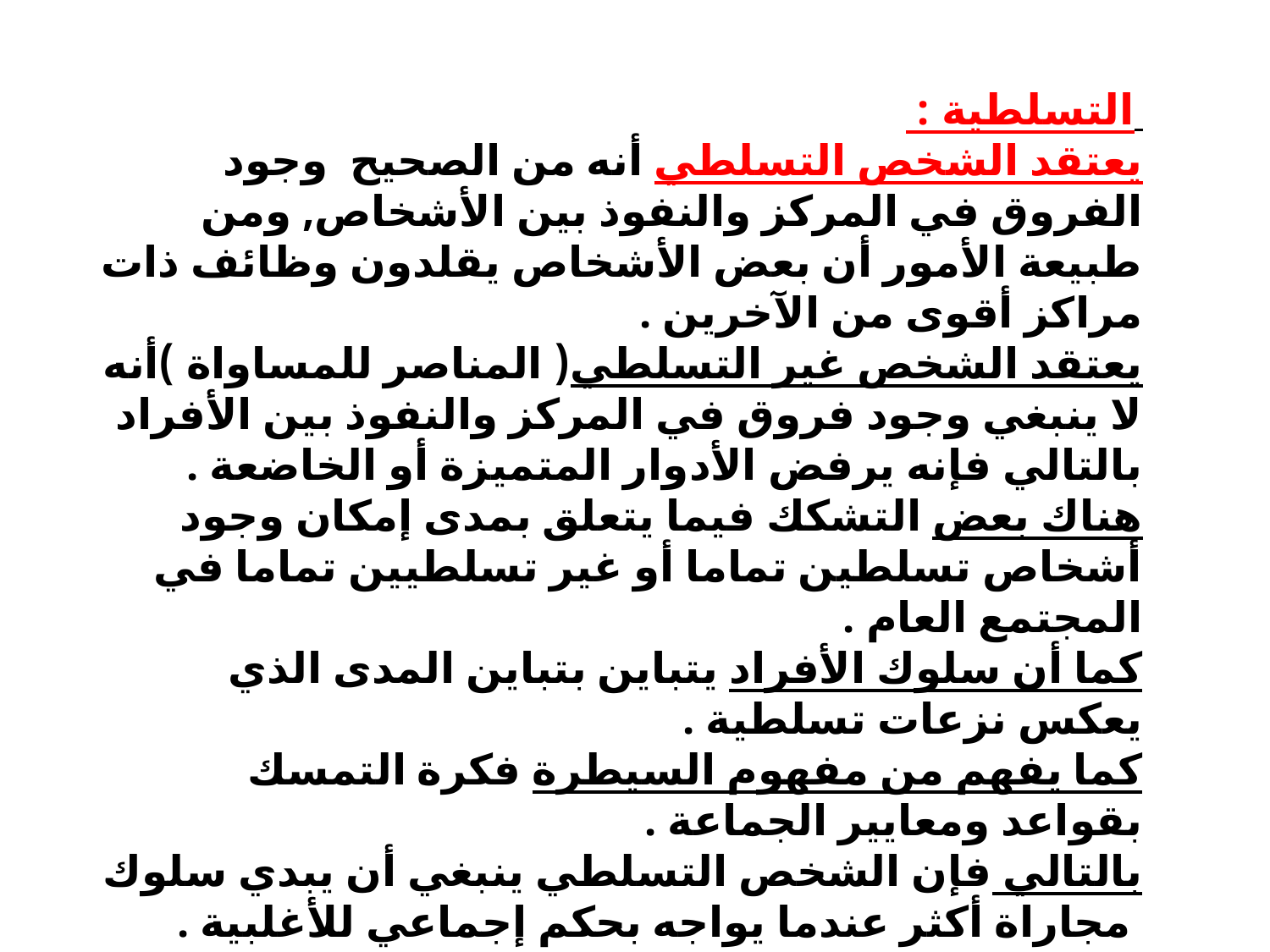

التسلطية :
يعتقد الشخص التسلطي أنه من الصحيح  وجود الفروق في المركز والنفوذ بين الأشخاص, ومن طبيعة الأمور أن بعض الأشخاص يقلدون وظائف ذات مراكز أقوى من الآخرين .
يعتقد الشخص غير التسلطي( المناصر للمساواة )أنه لا ينبغي وجود فروق في المركز والنفوذ بين الأفراد بالتالي فإنه يرفض الأدوار المتميزة أو الخاضعة .
هناك بعض التشكك فيما يتعلق بمدى إمكان وجود أشخاص تسلطين تماما أو غير تسلطيين تماما في المجتمع العام .
كما أن سلوك الأفراد يتباين بتباين المدى الذي يعكس نزعات تسلطية .
كما يفهم من مفهوم السيطرة فكرة التمسك بقواعد ومعايير الجماعة .
بالتالي فإن الشخص التسلطي ينبغي أن يبدي سلوك  مجاراة أكثر عندما يواجه بحكم إجماعي للأغلبية .